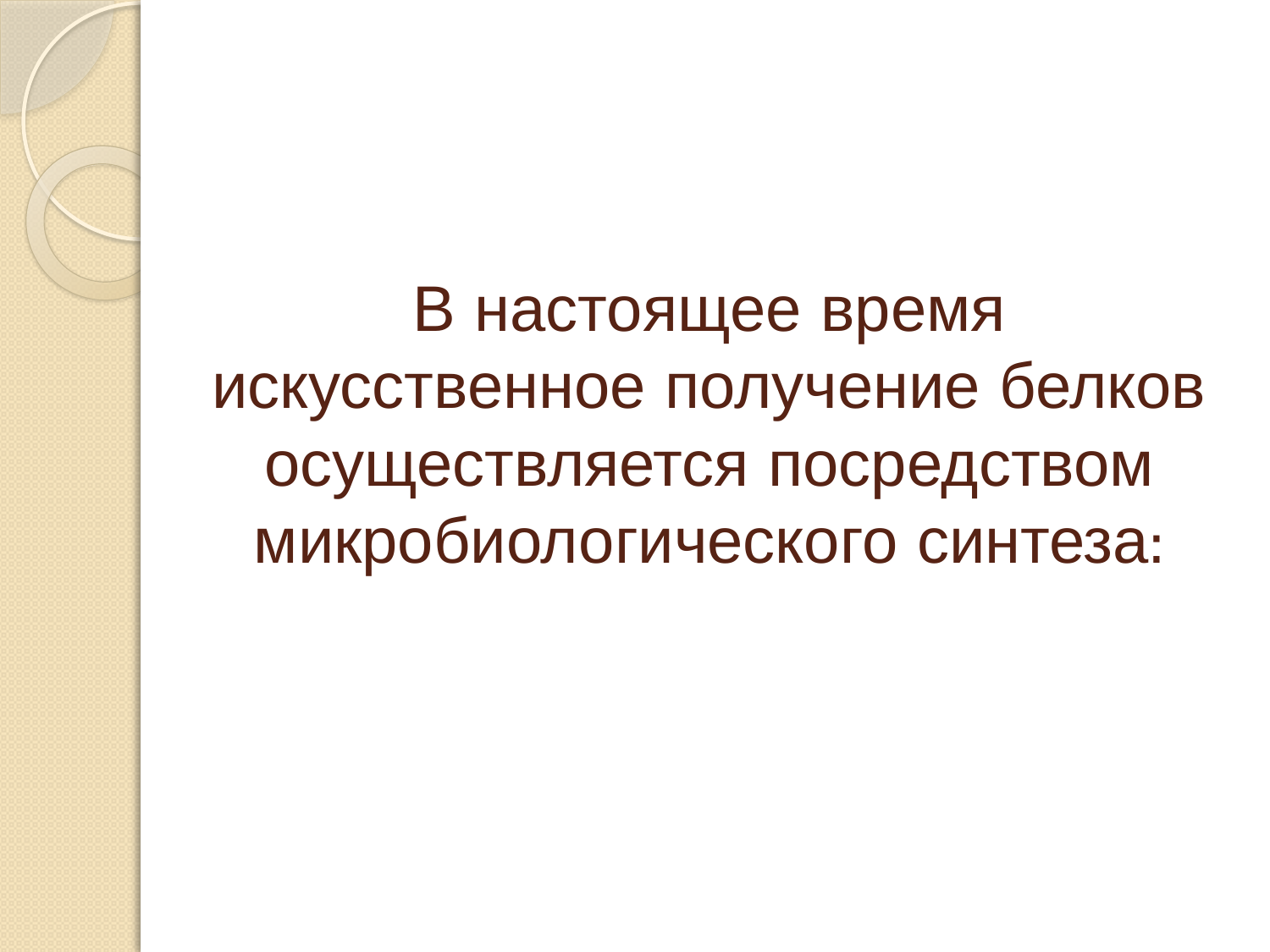

# В настоящее время искусственное получение белков осуществляется посредством микробиологического синтеза: